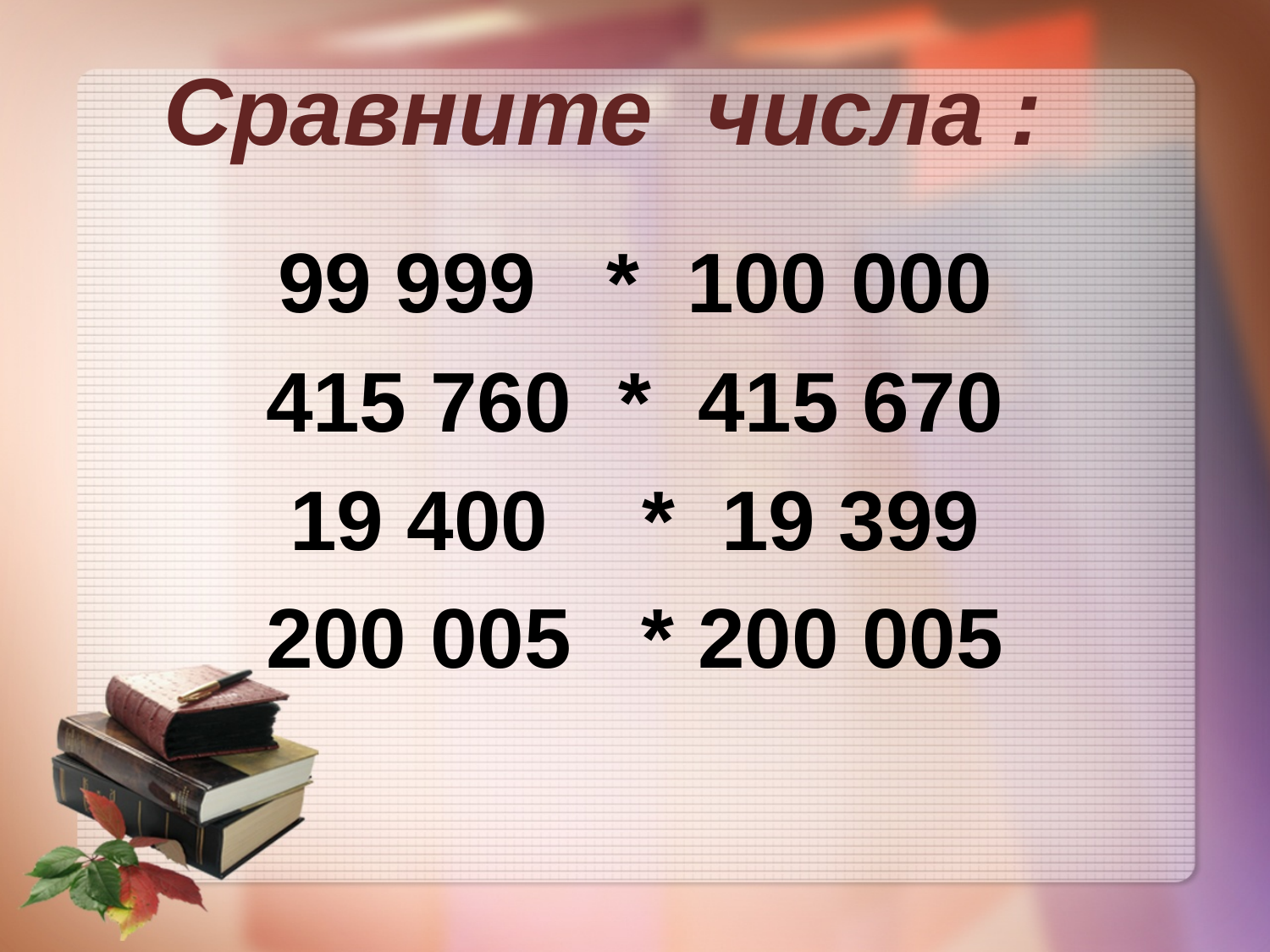

# Сравните  числа :
99 999   *  100 000
415 760  *  415 670
19 400    *  19 399
200 005   * 200 005